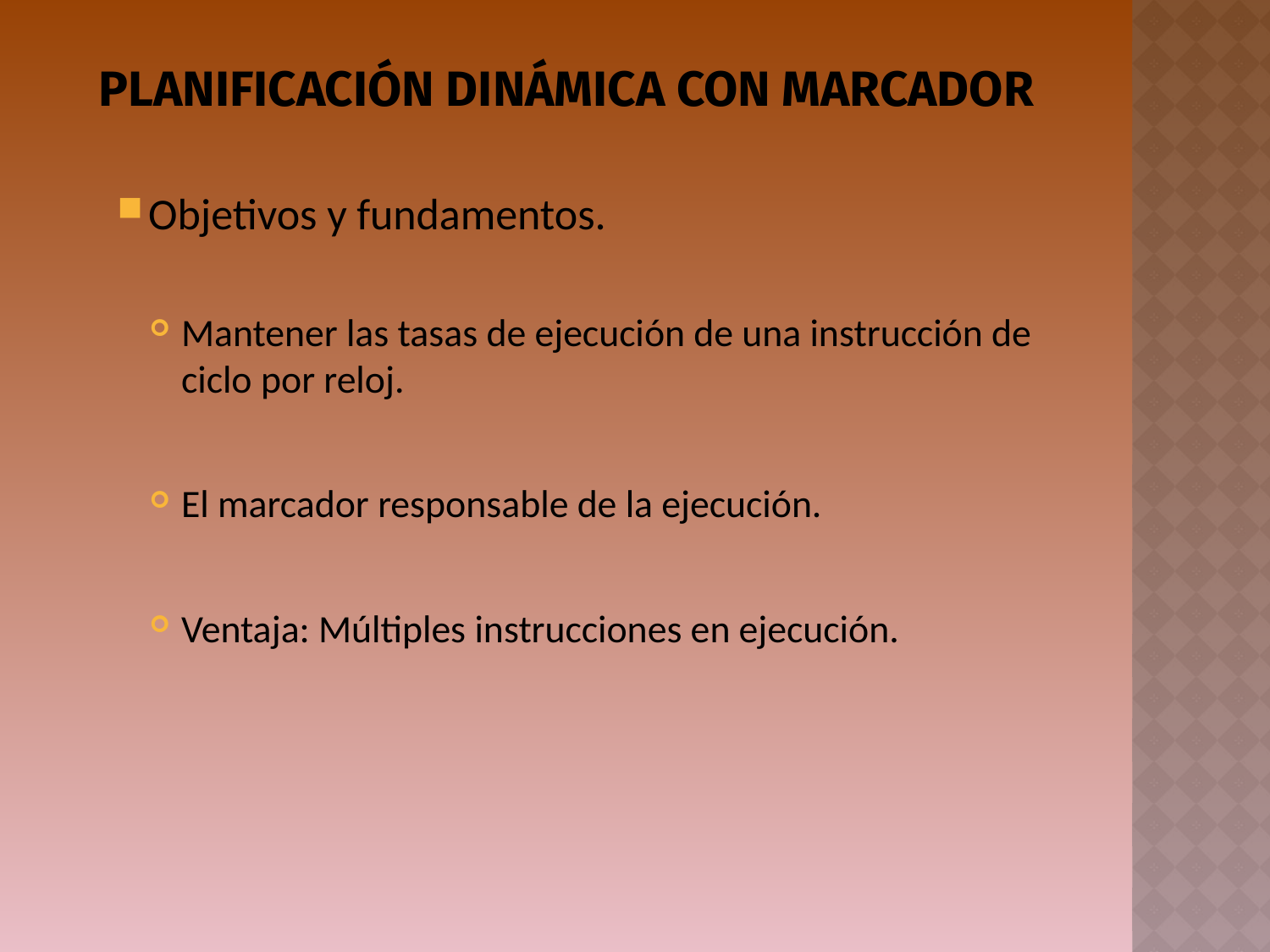

# Planificación dinámica con marcador
Objetivos y fundamentos.

Mantener las tasas de ejecución de una instrucción de ciclo por reloj.

El marcador responsable de la ejecución.

Ventaja: Múltiples instrucciones en ejecución.